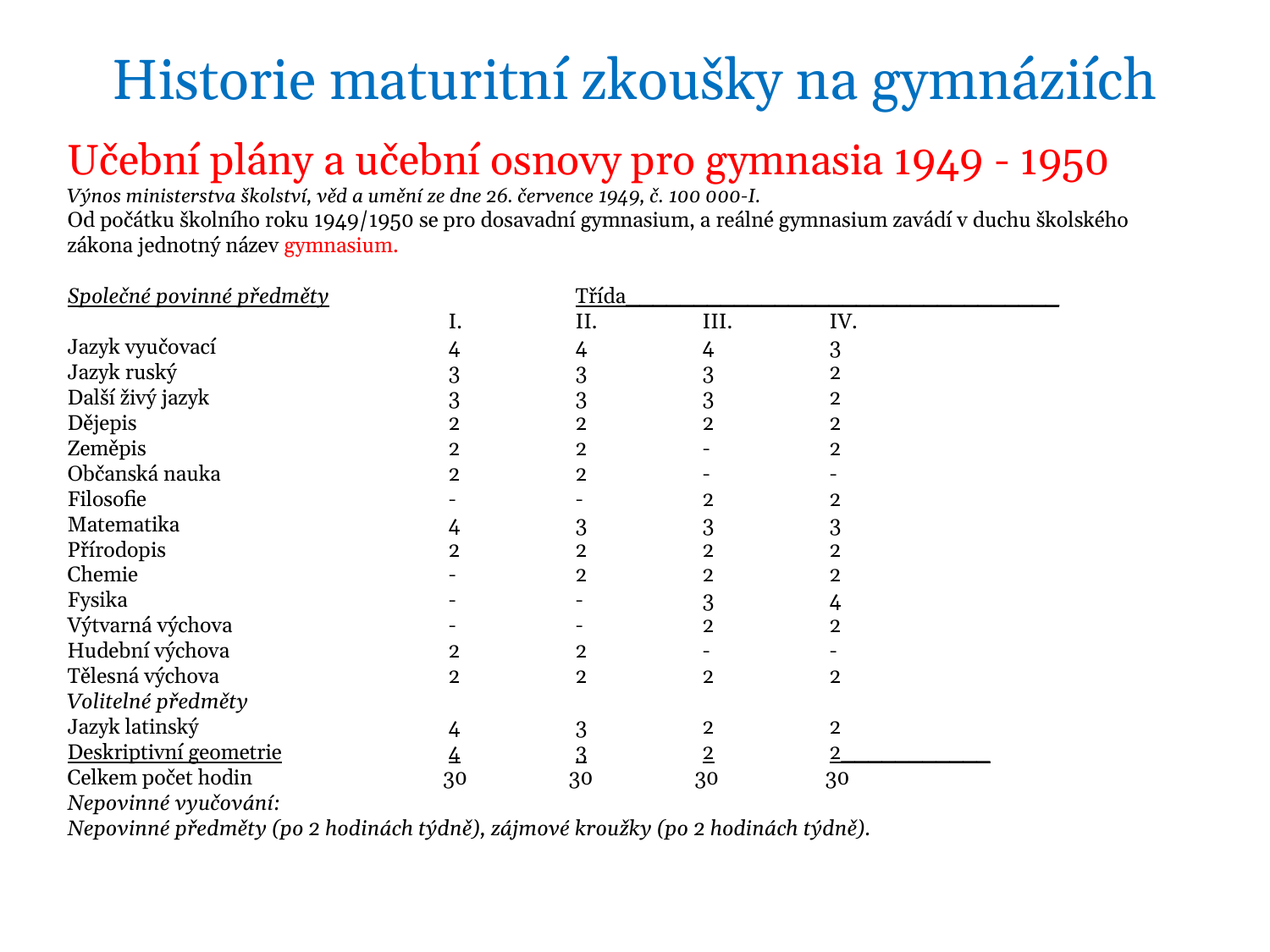

# Historie maturitní zkoušky na gymnáziích
Učební plány a učební osnovy pro gymnasia 1949 - 1950
Výnos ministerstva školství, věd a umění ze dne 26. července 1949, č. 100 000-I.
Od počátku školního roku 1949/1950 se pro dosavadní gymnasium, a reálné gymnasium zavádí v duchu školského
zákona jednotný název gymnasium.

Společné povinné předměty		Třída________________________________
			I.	II.	III.	IV.
Jazyk vyučovací		4	4	4	3
Jazyk ruský			3	3	3	2
Další živý jazyk		3	3	3	2
Dějepis			2	2	2	2
Zeměpis			2	2	-	2
Občanská nauka		2	2	-	-
Filosofie			-	-	2	2
Matematika			4	3	3	3
Přírodopis			2	2	2	2
Chemie			-	2	2	2
Fysika			-	-	3	4
Výtvarná výchova		-	-	2	2
Hudební výchova		2	2	-	-
Tělesná výchova		2	2	2	2
Volitelné předměty
Jazyk latinský		4	3	2	2
Deskriptivní geometrie		4	3	2	2___________
Celkem počet hodin	                        30                    30                    30                     30
Nepovinné vyučování:
Nepovinné předměty (po 2 hodinách týdně), zájmové kroužky (po 2 hodinách týdně).